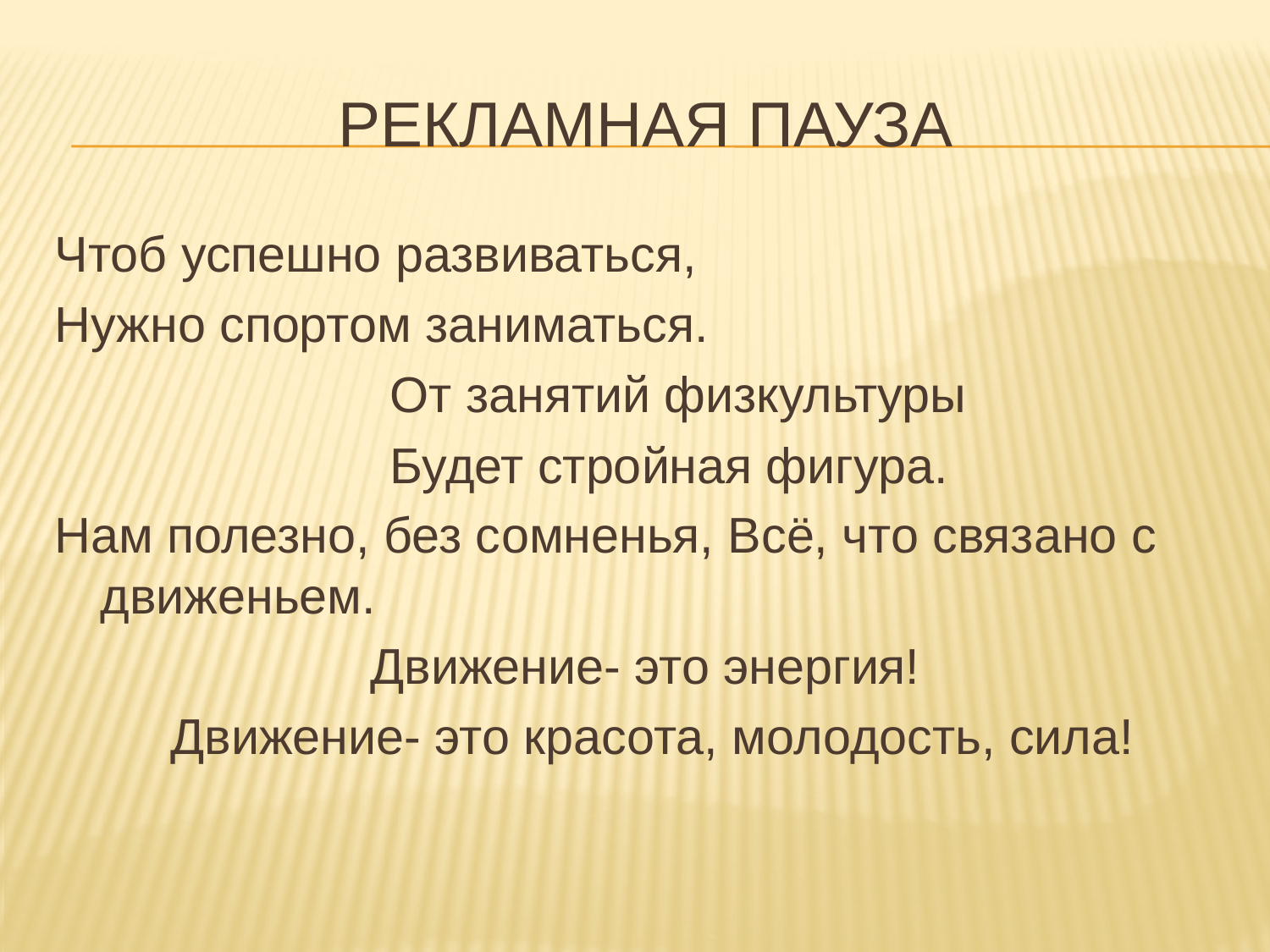

# РЕКЛАМНАЯ ПАУЗА
Чтоб успешно развиваться,
Нужно спортом заниматься.
                        От занятий физкультуры
                        Будет стройная фигура.
Нам полезно, без сомненья, Всё, что связано с движеньем.
Движение- это энергия!
 Движение- это красота, молодость, сила!